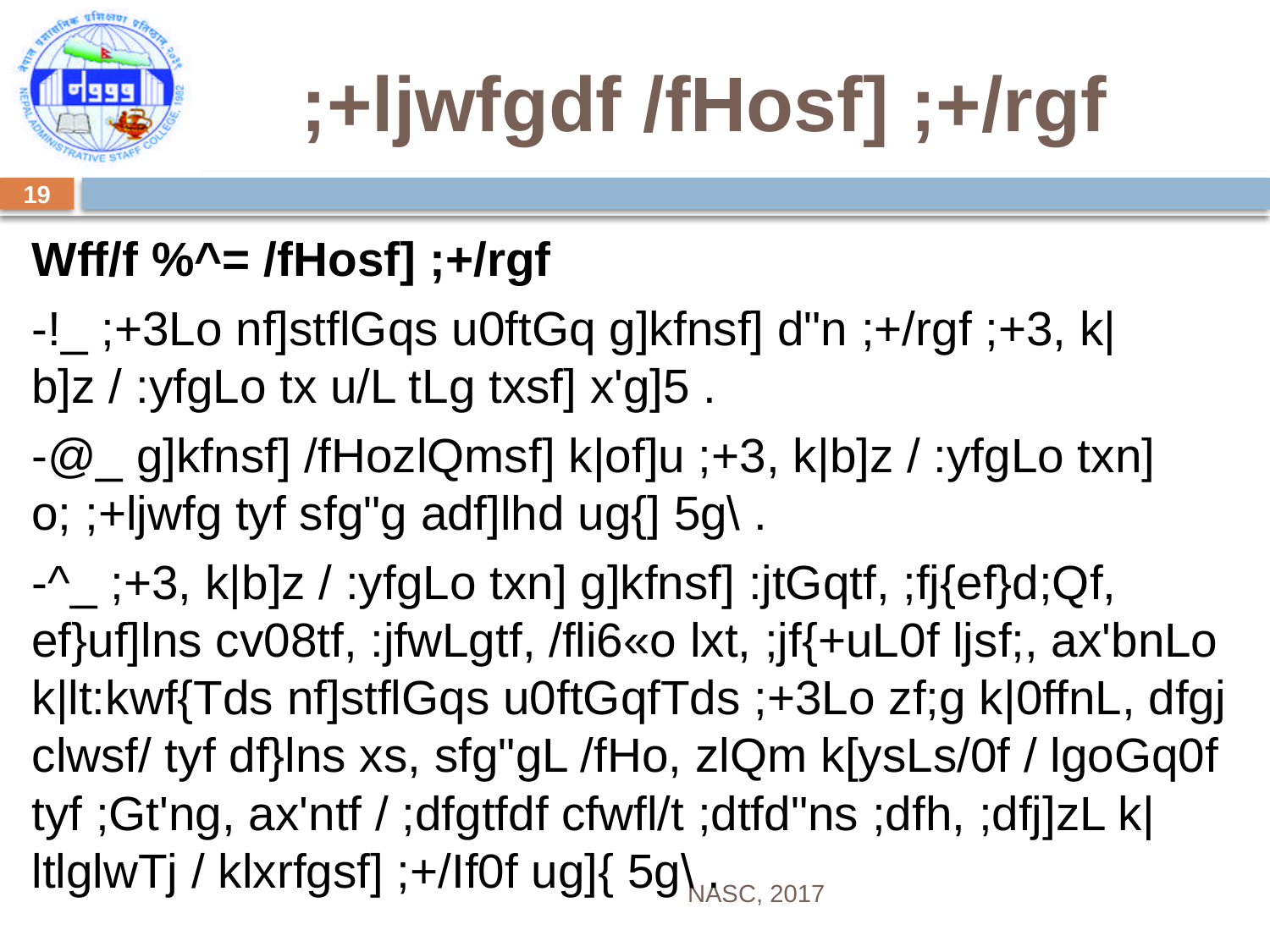

# ;+ljwfgdf /fHosf] ;+/rgf
19
Wff/f %^= /fHosf] ;+/rgf
-!_ ;+3Lo nf]stflGqs u0ftGq g]kfnsf] d"n ;+/rgf ;+3, k|b]z / :yfgLo tx u/L tLg txsf] x'g]5 .
-@_ g]kfnsf] /fHozlQmsf] k|of]u ;+3, k|b]z / :yfgLo txn] o; ;+ljwfg tyf sfg"g adf]lhd ug{] 5g\ .
-^_ ;+3, k|b]z / :yfgLo txn] g]kfnsf] :jtGqtf, ;fj{ef}d;Qf, ef}uf]lns cv08tf, :jfwLgtf, /fli6«o lxt, ;jf{+uL0f ljsf;, ax'bnLo k|lt:kwf{Tds nf]stflGqs u0ftGqfTds ;+3Lo zf;g k|0ffnL, dfgj clwsf/ tyf df}lns xs, sfg"gL /fHo, zlQm k[ysLs/0f / lgoGq0f tyf ;Gt'ng, ax'ntf / ;dfgtfdf cfwfl/t ;dtfd"ns ;dfh, ;dfj]zL k|ltlglwTj / klxrfgsf] ;+/If0f ug]{ 5g\ .
NASC, 2017